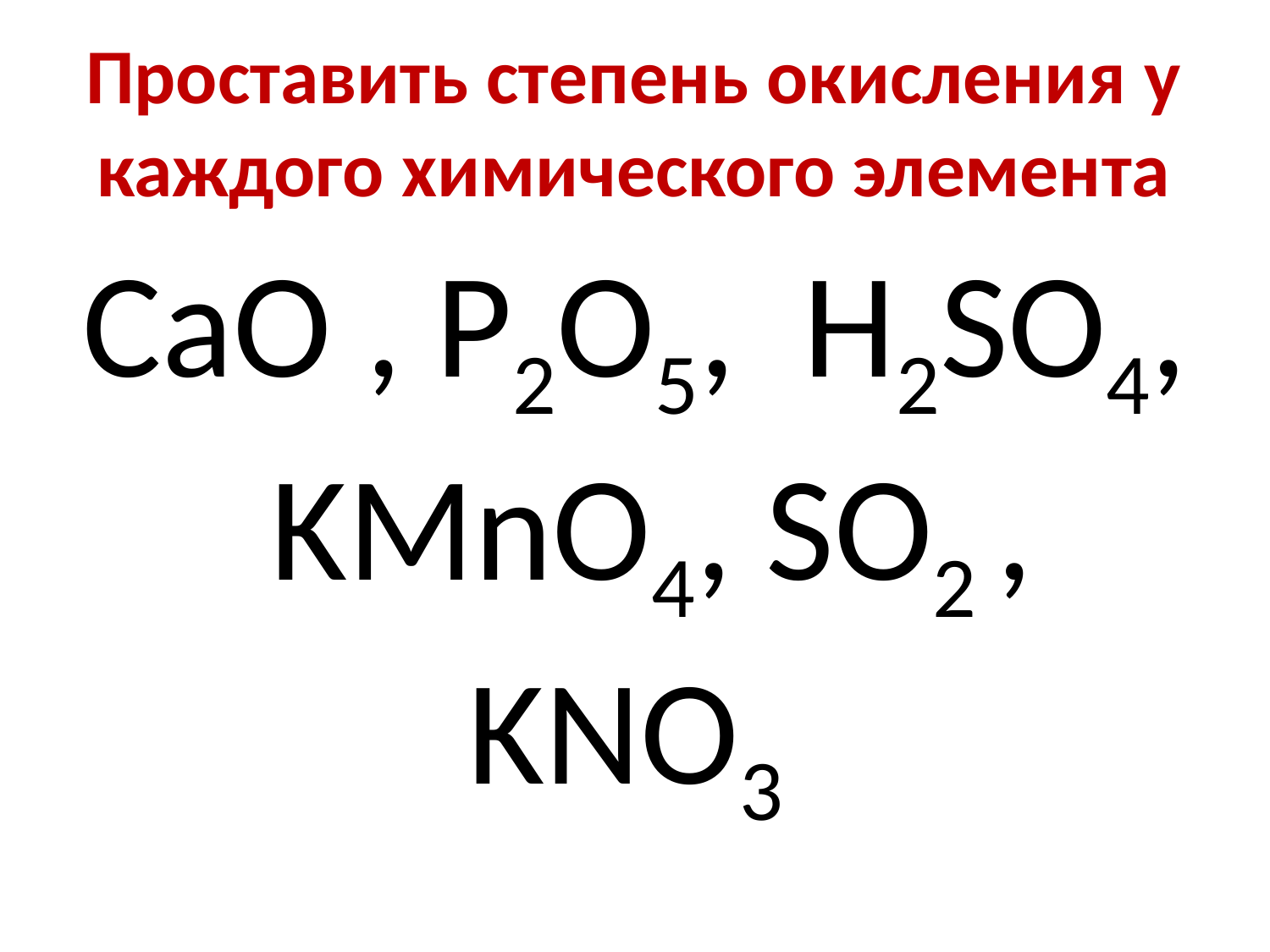

# Проставить степень окисления у каждого химического элемента
CaO , P2O5,  Н2SO4,  KMnO4, SO2 , KNO3